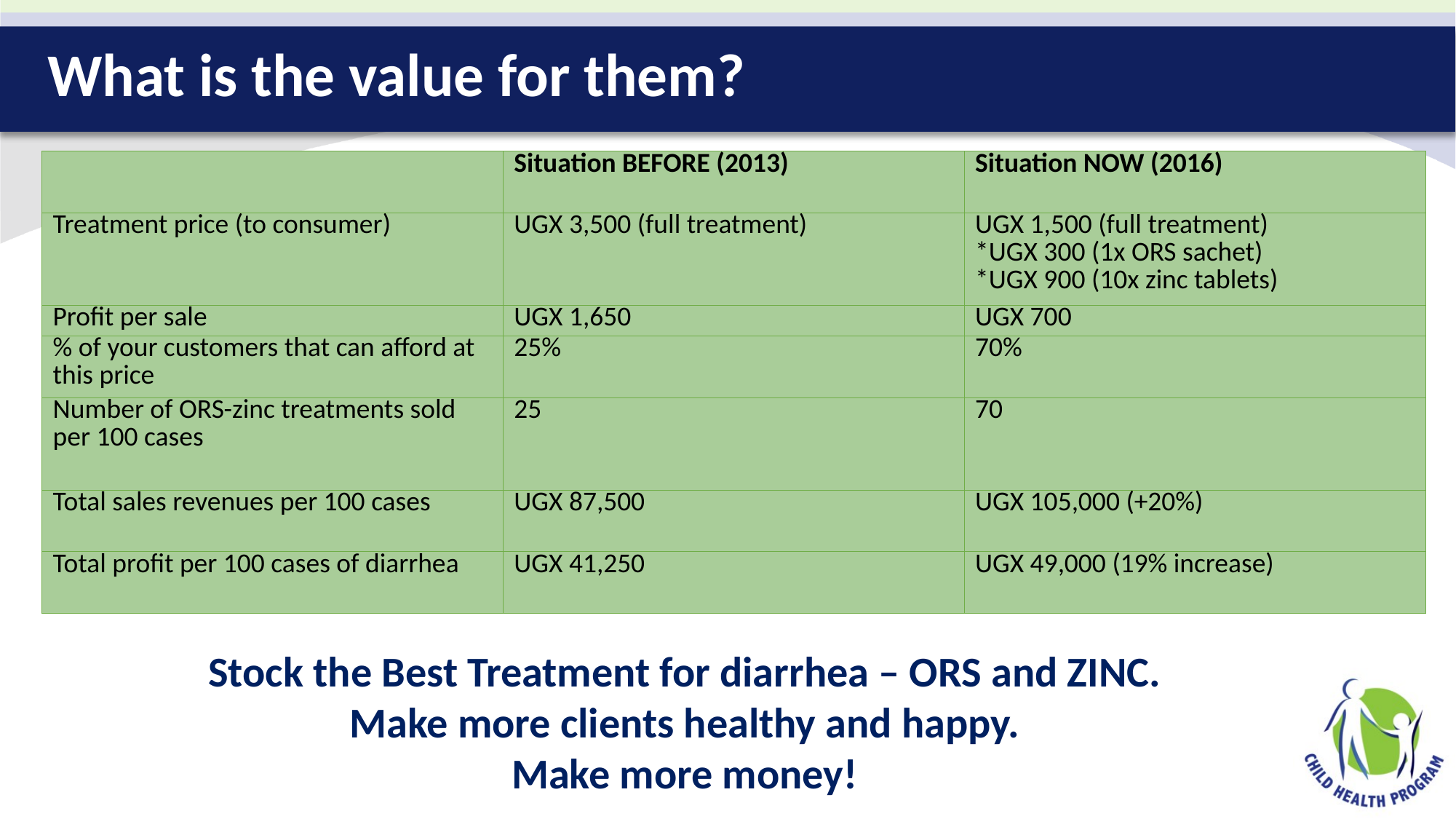

# What is the value for them?
|  | Situation BEFORE (2013) | Situation NOW (2016) |
| --- | --- | --- |
| Treatment price (to consumer) | UGX 3,500 (full treatment) | UGX 1,500 (full treatment) \*UGX 300 (1x ORS sachet) \*UGX 900 (10x zinc tablets) |
| Profit per sale | UGX 1,650 | UGX 700 |
| % of your customers that can afford at this price | 25% | 70% |
| Number of ORS-zinc treatments sold per 100 cases | 25 | 70 |
| Total sales revenues per 100 cases | UGX 87,500 | UGX 105,000 (+20%) |
| Total profit per 100 cases of diarrhea | UGX 41,250 | UGX 49,000 (19% increase) |
Stock the Best Treatment for diarrhea – ORS and ZINC.
 Make more clients healthy and happy.
Make more money!